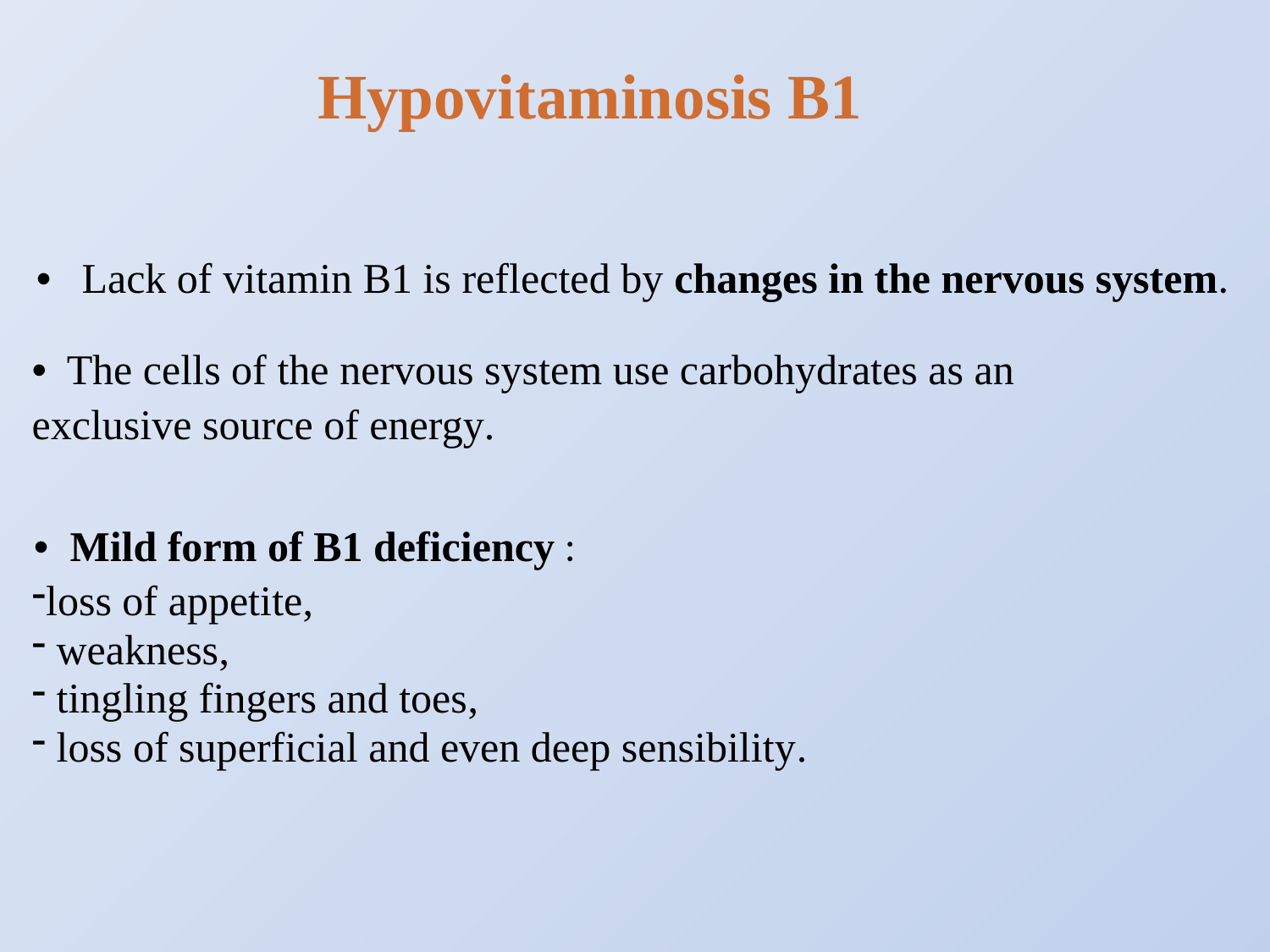

Hypovitaminosis B1

•   Lack of vitamin B1 is reflected by changes in the nervous system.

•  The cells of the nervous system use carbohydrates as an exclusive source of energy.

•  Mild form of B1 deficiency :

loss of appetite,
 weakness,
 tingling fingers and toes,
 loss of superficial and even deep sensibility.